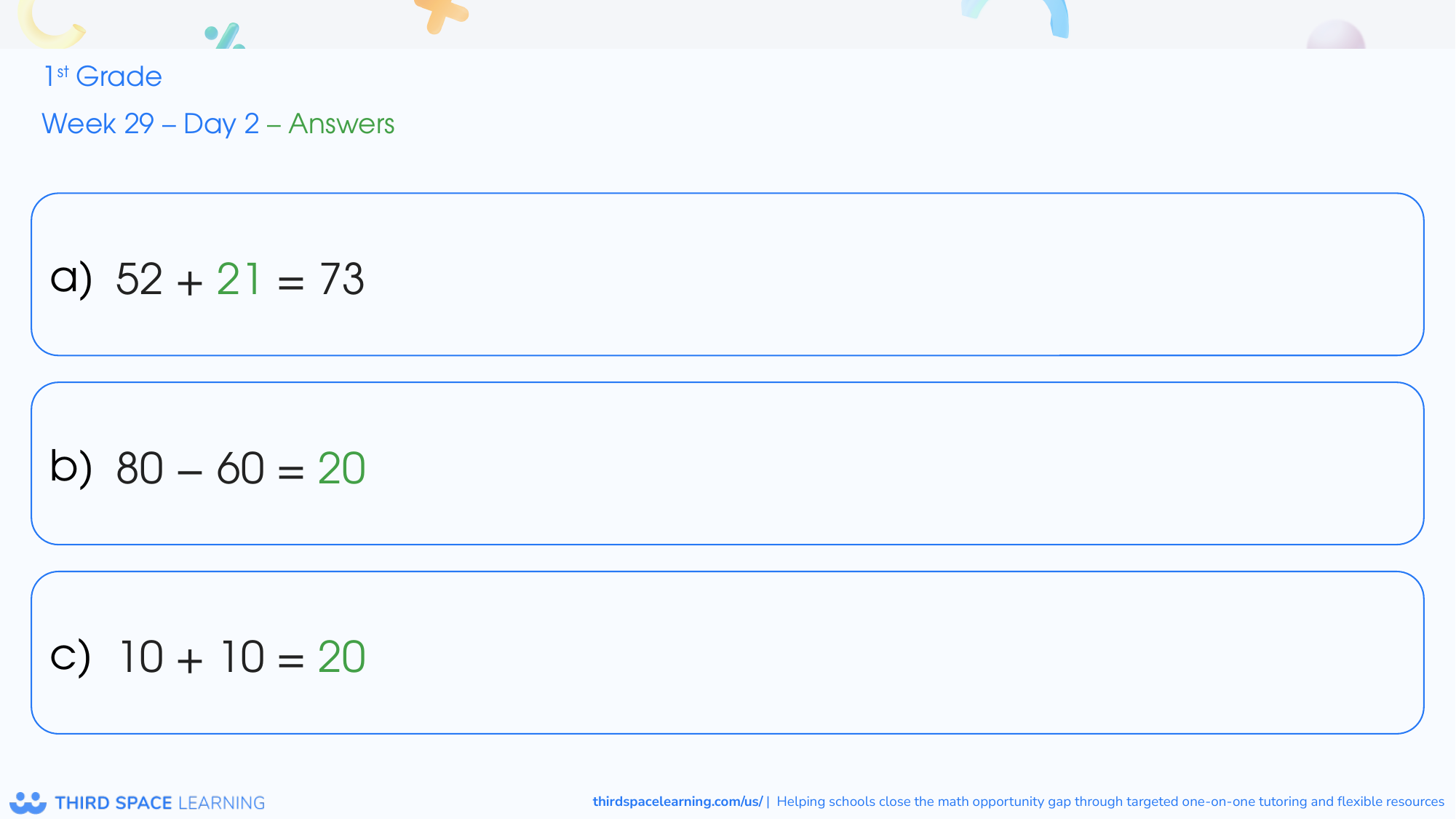

1st Grade
Week 29 – Day 2 – Answers
52 + 21 = 73
80 − 60 = 20
10 + 10 = 20